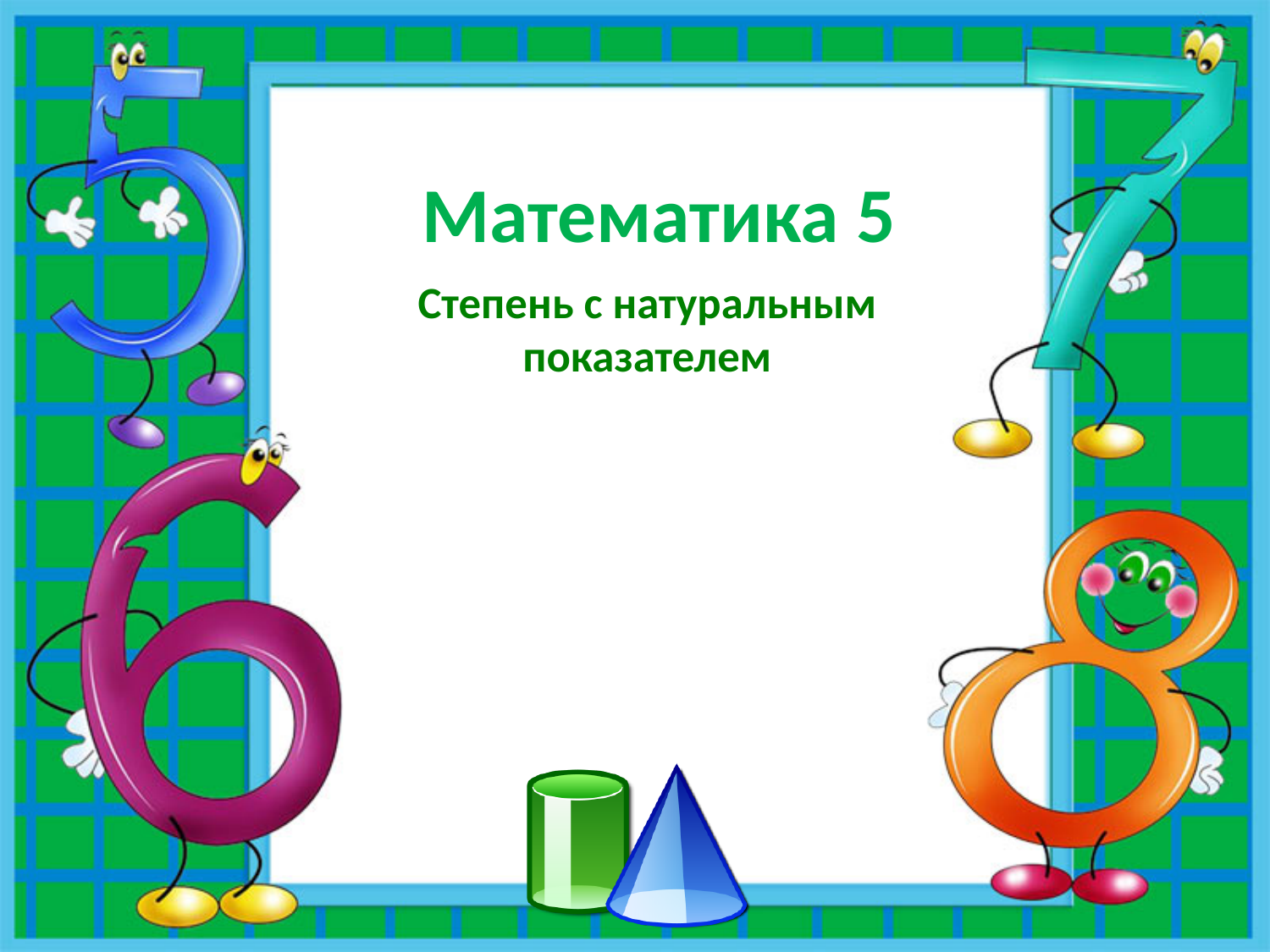

# Математика 5
Степень с натуральным показателем